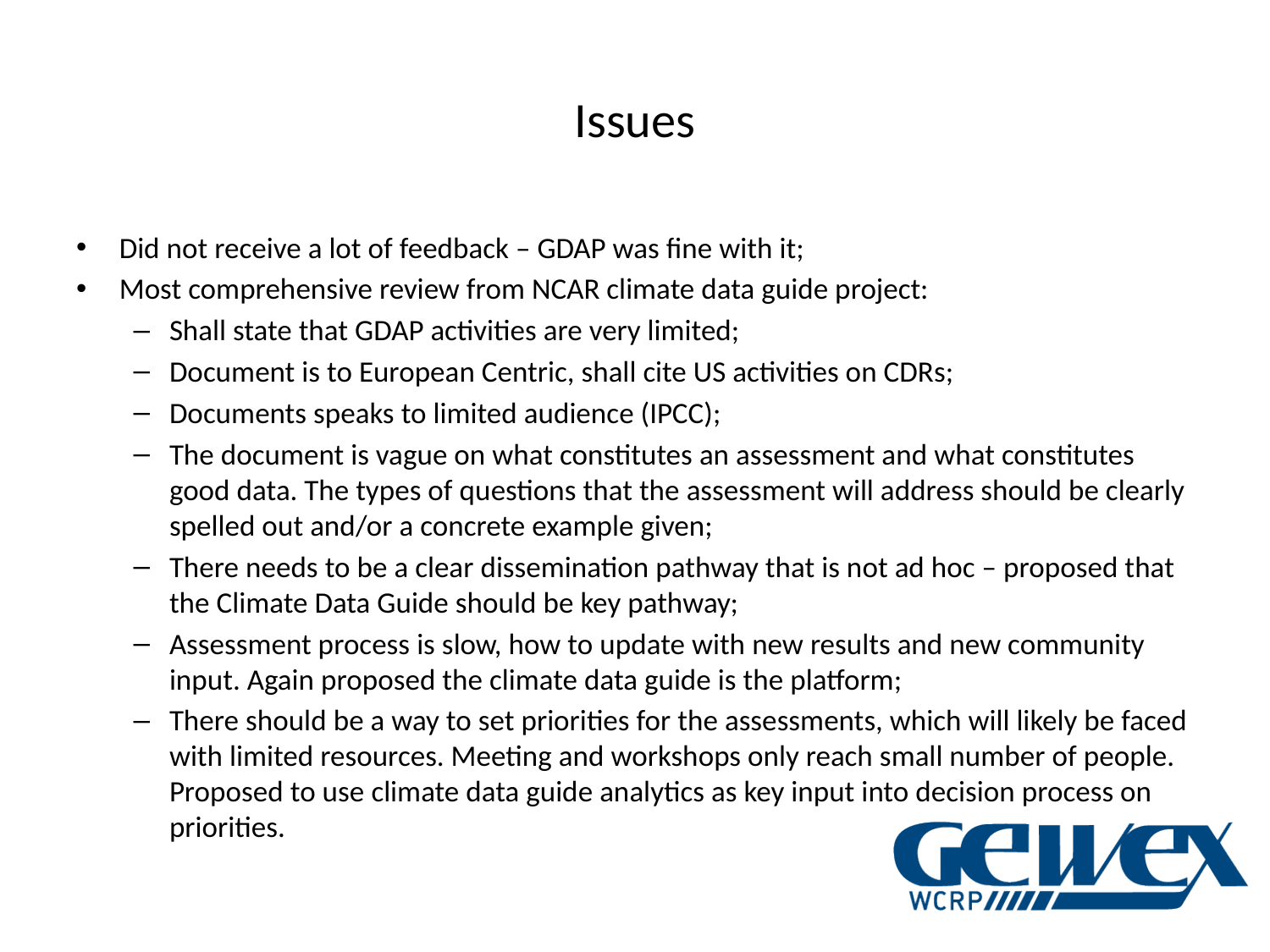

# Issues
Did not receive a lot of feedback – GDAP was fine with it;
Most comprehensive review from NCAR climate data guide project:
Shall state that GDAP activities are very limited;
Document is to European Centric, shall cite US activities on CDRs;
Documents speaks to limited audience (IPCC);
The document is vague on what constitutes an assessment and what constitutes good data. The types of questions that the assessment will address should be clearly spelled out and/or a concrete example given;
There needs to be a clear dissemination pathway that is not ad hoc – proposed that the Climate Data Guide should be key pathway;
Assessment process is slow, how to update with new results and new community input. Again proposed the climate data guide is the platform;
There should be a way to set priorities for the assessments, which will likely be faced with limited resources. Meeting and workshops only reach small number of people. Proposed to use climate data guide analytics as key input into decision process on priorities.